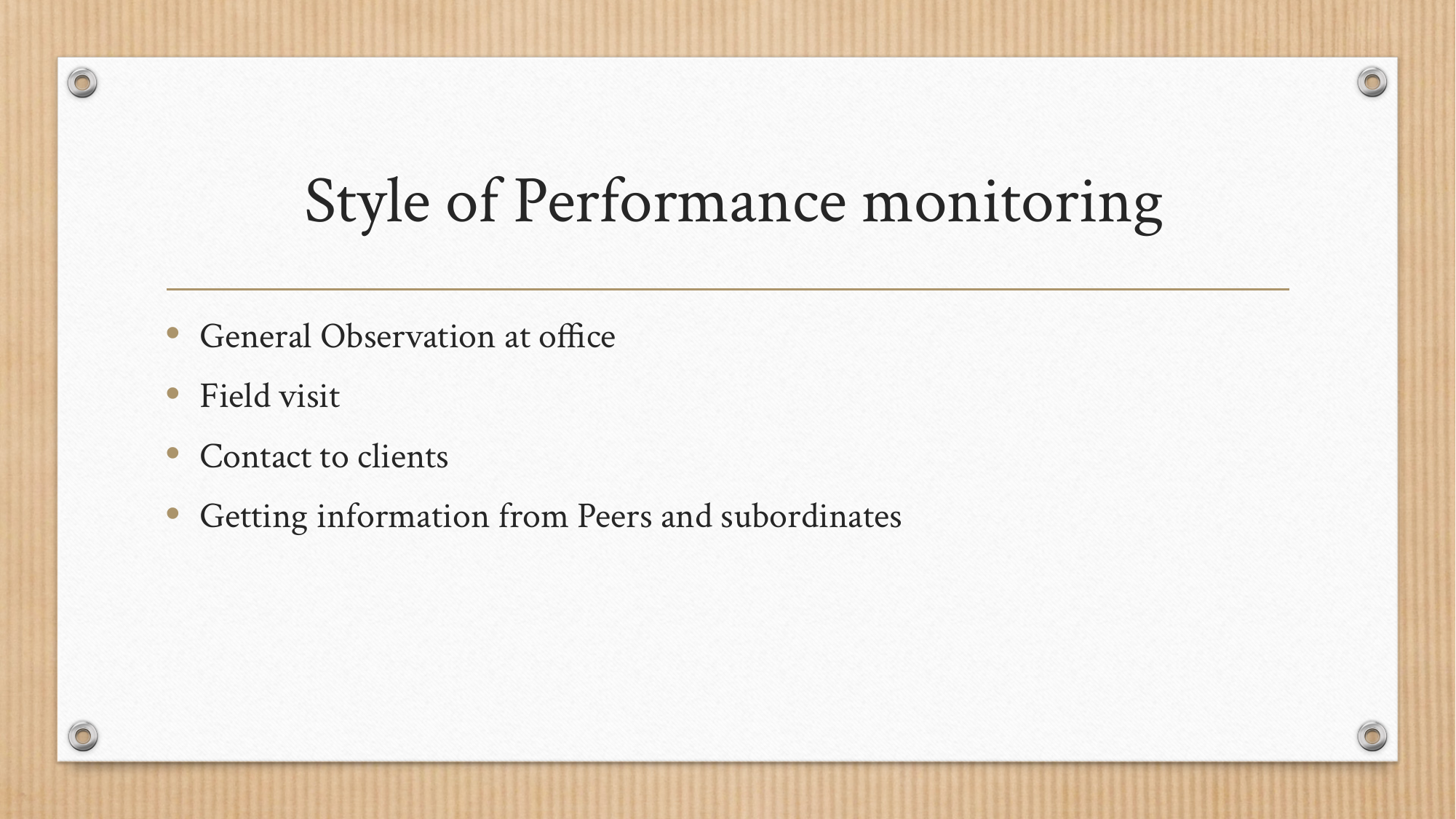

# Style of Performance monitoring
General Observation at office
Field visit
Contact to clients
Getting information from Peers and subordinates